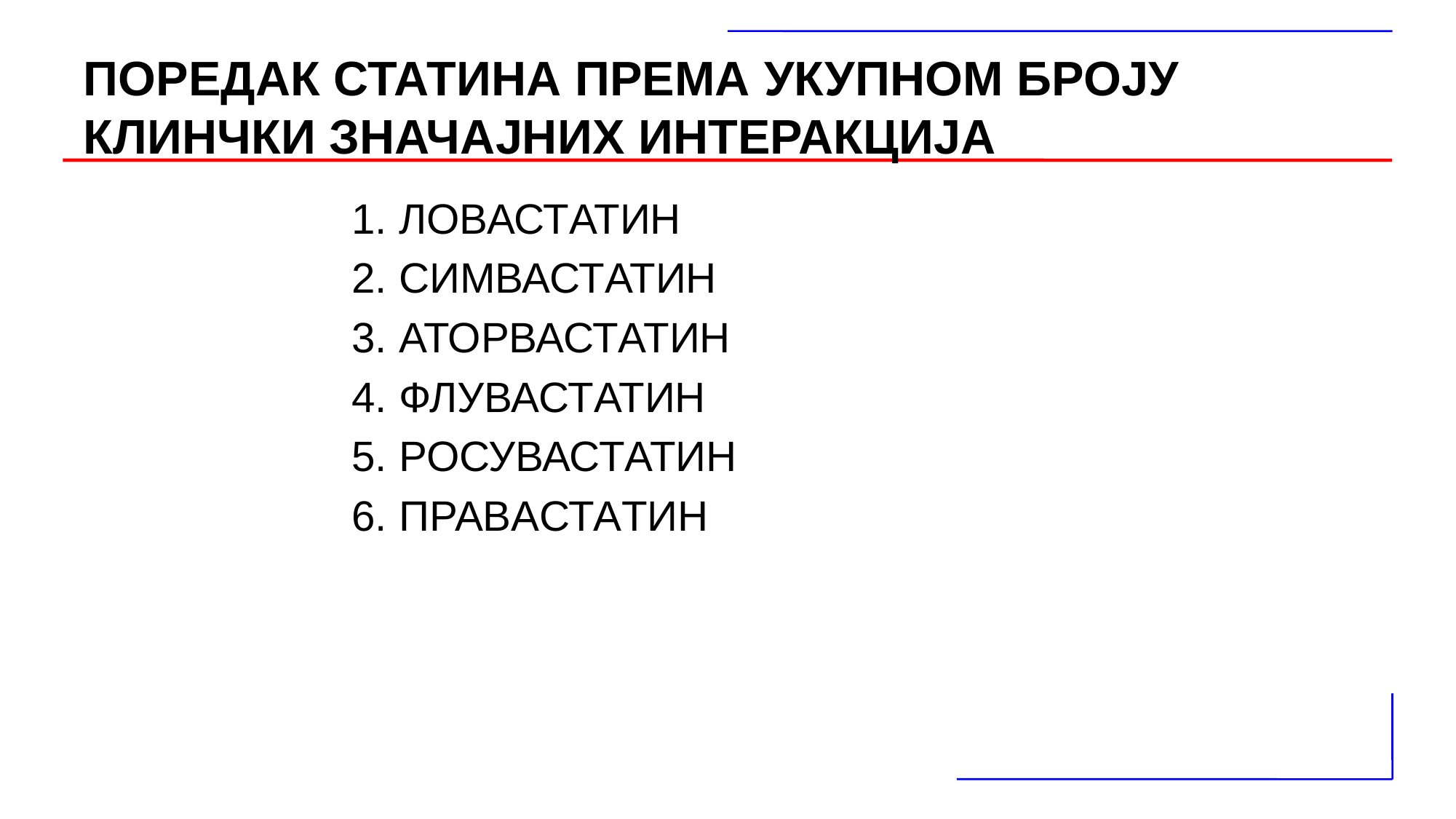

# ПОРЕДАК СТАТИНА ПРЕМА УКУПНОМ БРОЈУ КЛИНЧКИ ЗНАЧАЈНИХ ИНТЕРАКЦИЈА
1. ЛОВАСТATИН
2. СИМВАСТATИН
3. АТОРВАСТATИН
4. ФЛУВАСТATИН
5. РОСУВАСТATИН
6. ПРАВAСТАTИН